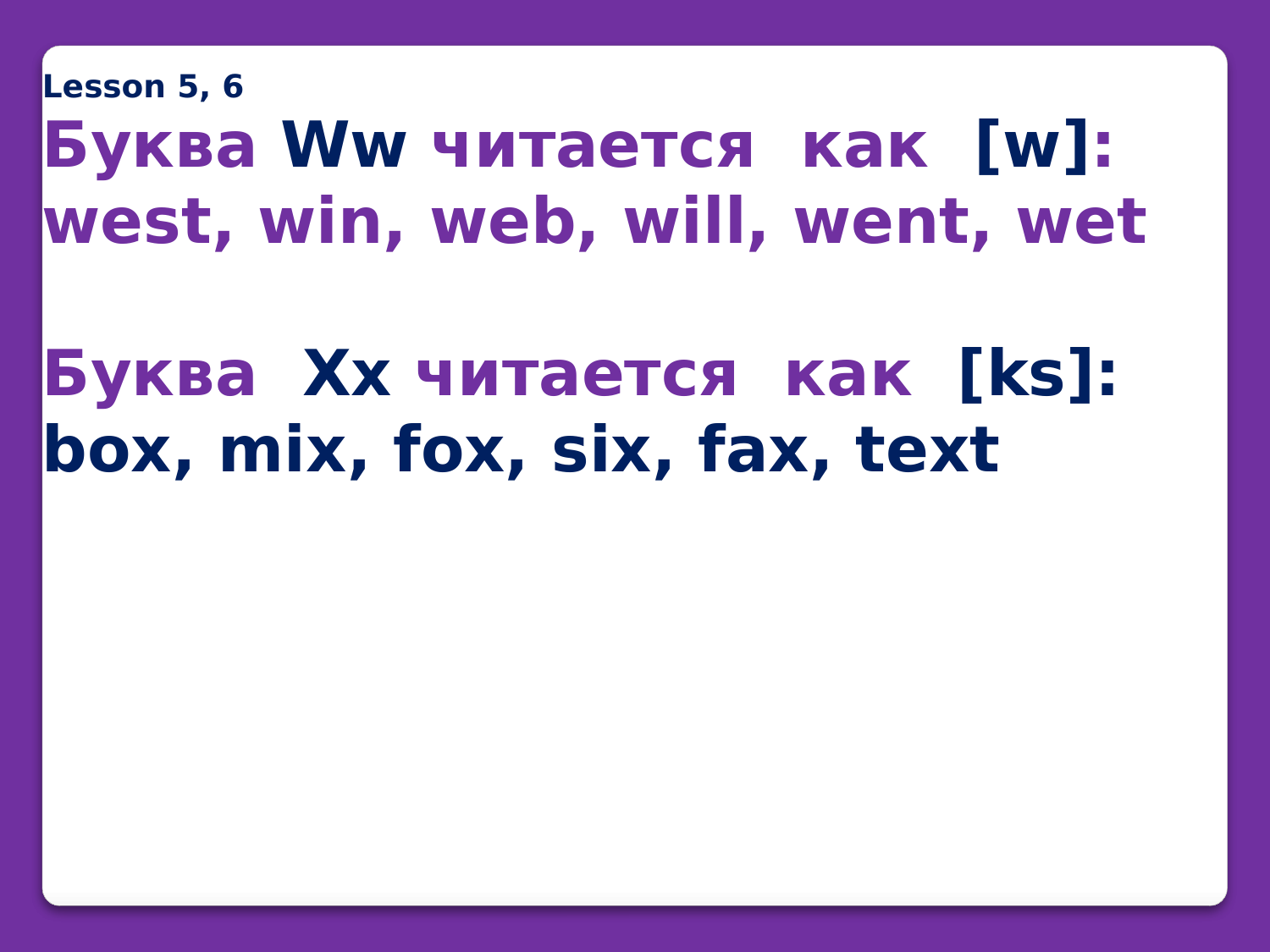

Lesson 5, 6
Буква Ww читается  как  [w]:
west, win, web, will, went, wet

Буква  Xx читается  как  [ks]:
box, mix, fox, six, fax, text